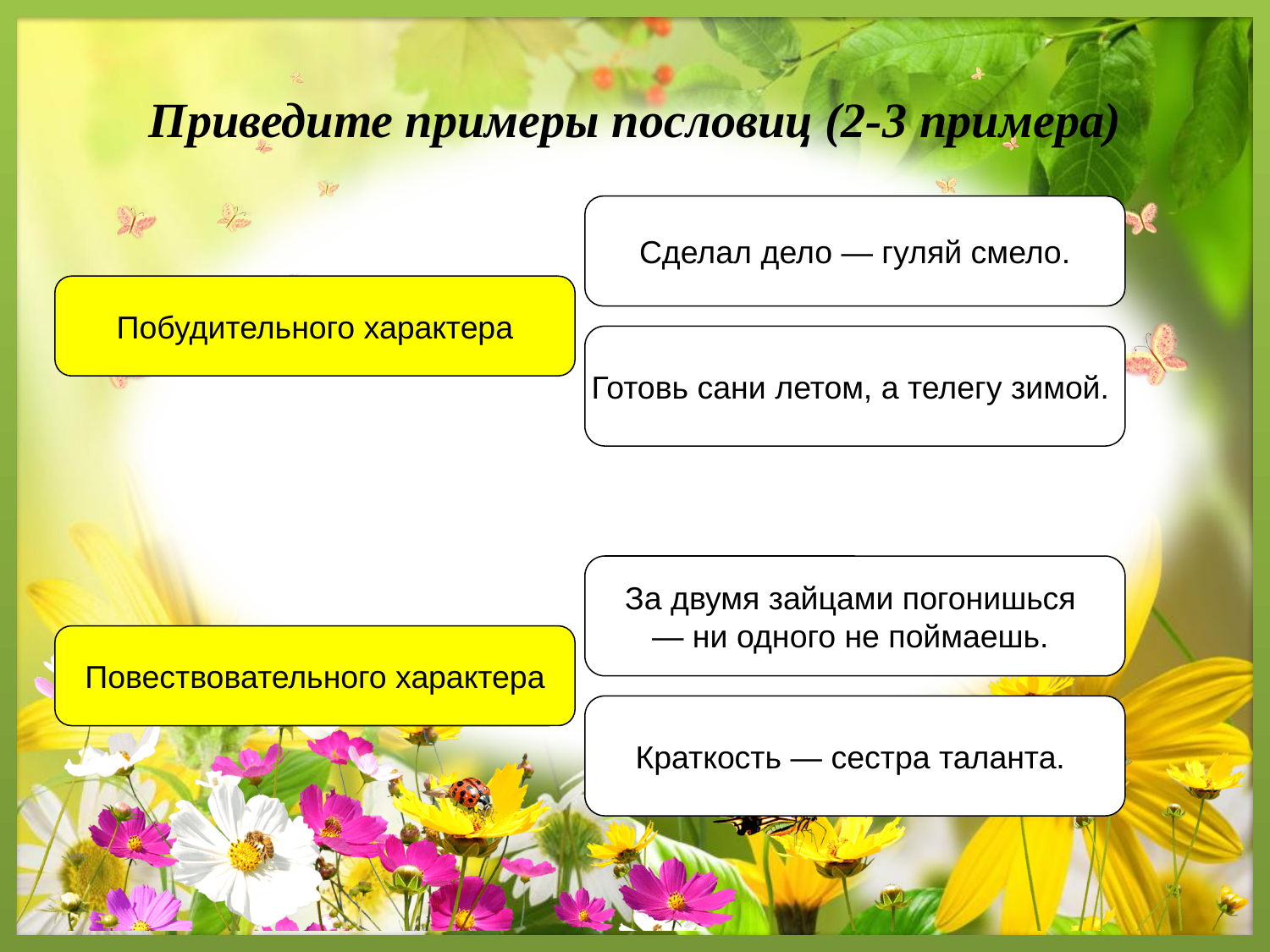

Приведите примеры пословиц (2-3 примера)
Сделал дело — гуляй смело.
Побудительного характера
Готовь сани летом, а телегу зимой.
За двумя зайцами погонишься 
— ни одного не поймаешь.
Повествовательного характера
Краткость — сестра таланта.